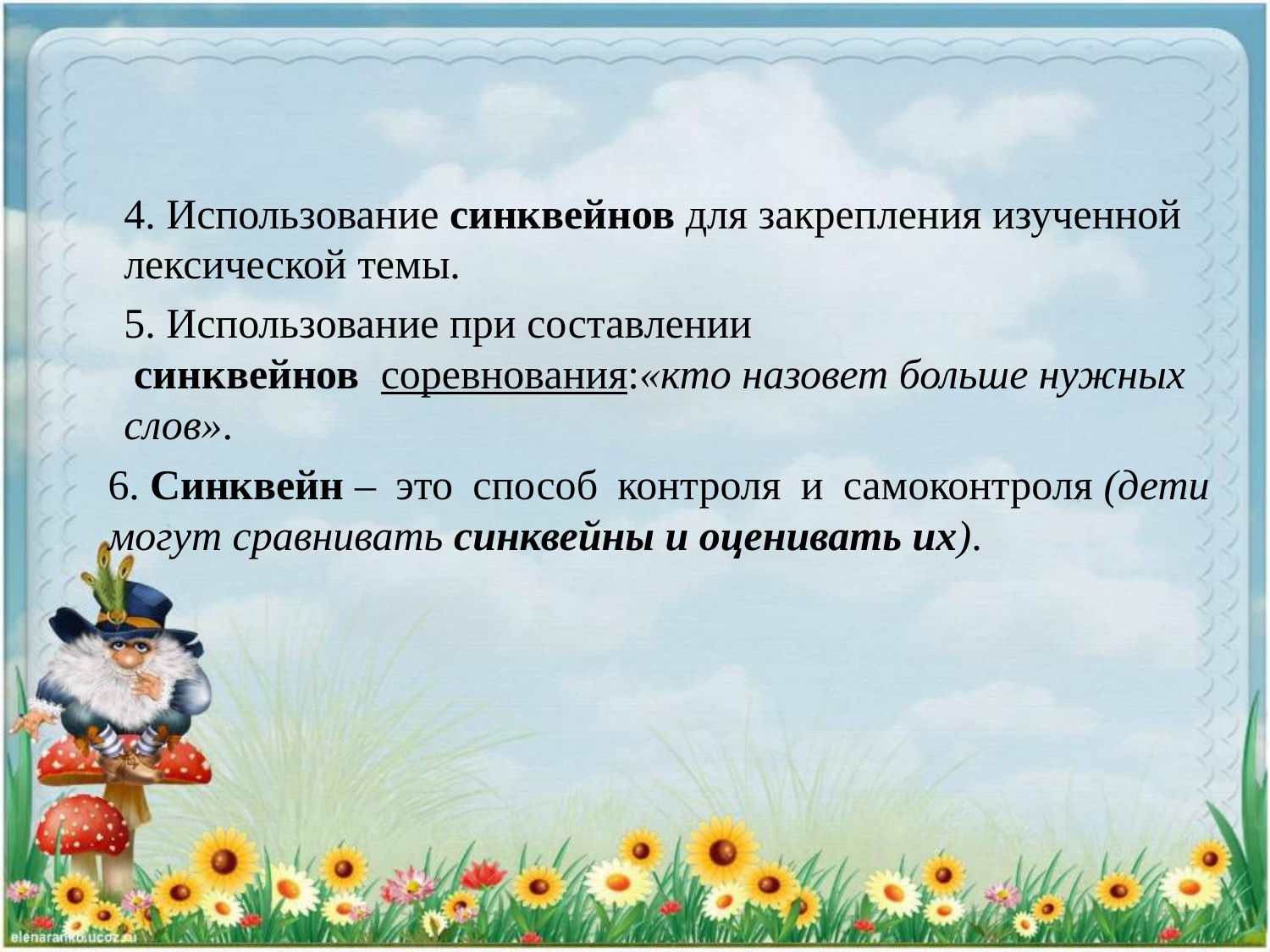

#
4. Использование синквейнов для закрепления изученной лексической темы.
5. Использование при составлении  синквейнов  соревнования:«кто назовет больше нужных слов».
6. Синквейн – это способ контроля и самоконтроля (дети могут сравнивать синквейны и оценивать их).